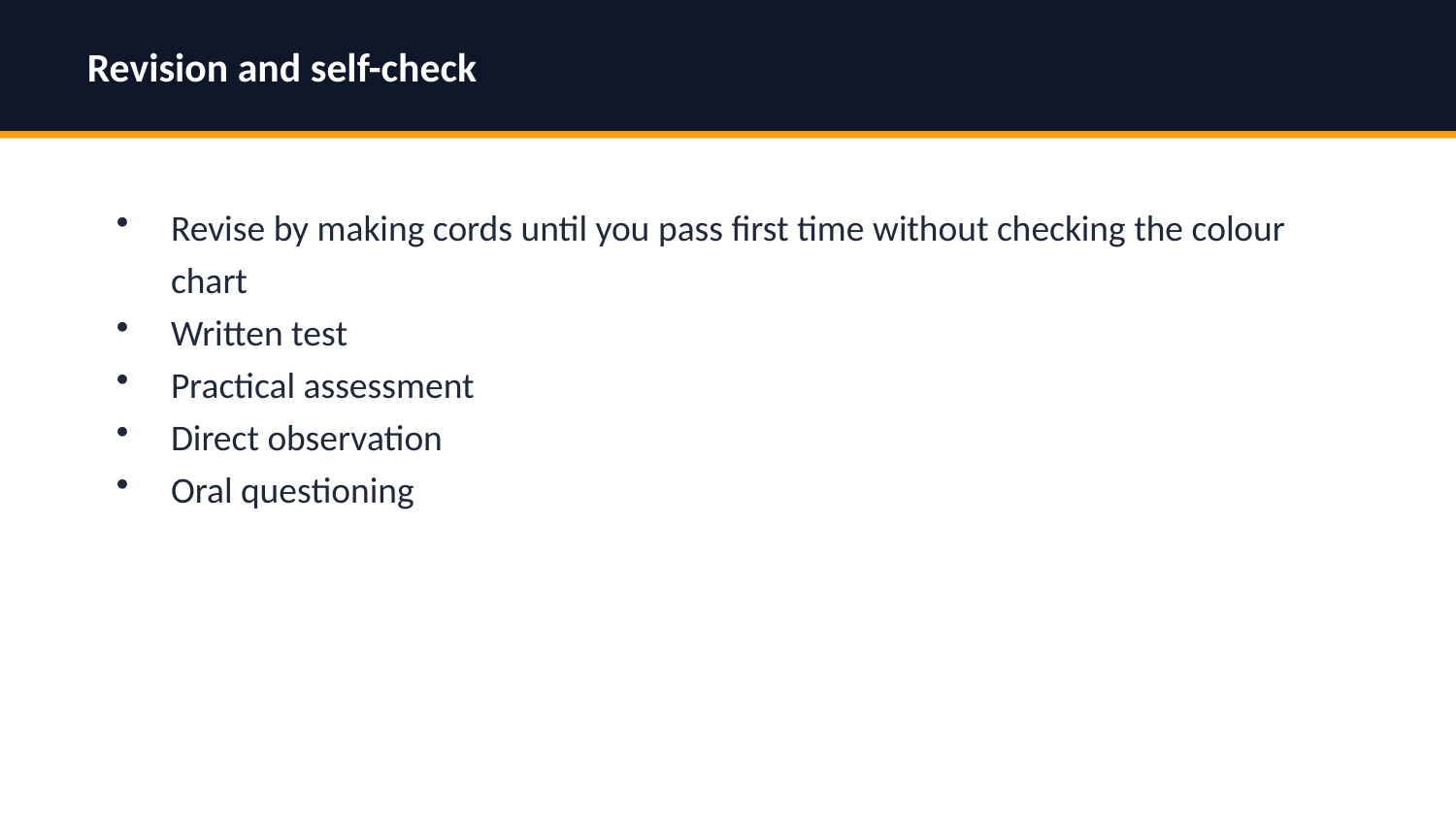

Revision and self-check

Revise by making cords until you pass first time without checking the colour chart
Written test
Practical assessment
Direct observation
Oral questioning